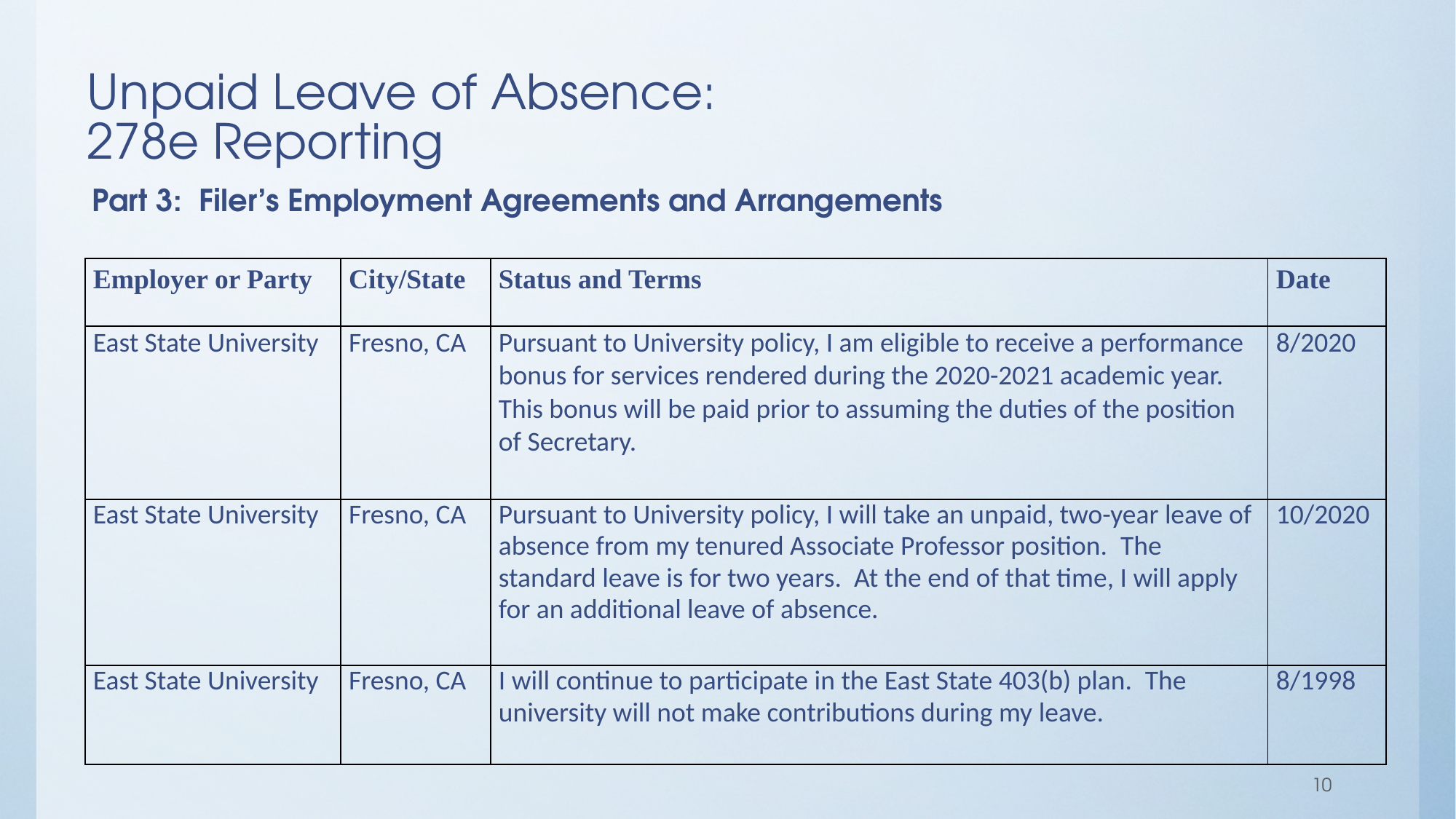

# Unpaid Leave of Absence: 278e Reporting
Part 3:  Filer’s Employment Agreements and Arrangements
| Employer or Party | City/State | Status and Terms | Date |
| --- | --- | --- | --- |
| East State University | Fresno, CA | Pursuant to University policy, I am eligible to receive a performance bonus for services rendered during the 2020-2021 academic year. This bonus will be paid prior to assuming the duties of the position of Secretary. | 8/2020 |
| East State University | Fresno, CA | Pursuant to University policy, I will take an unpaid, two-year leave of absence from my tenured Associate Professor position.  The standard leave is for two years. At the end of that time, I will apply for an additional leave of absence. | 10/2020 |
| East State University | Fresno, CA | I will continue to participate in the East State 403(b) plan.  The university will not make contributions during my leave. | 8/1998 |
10